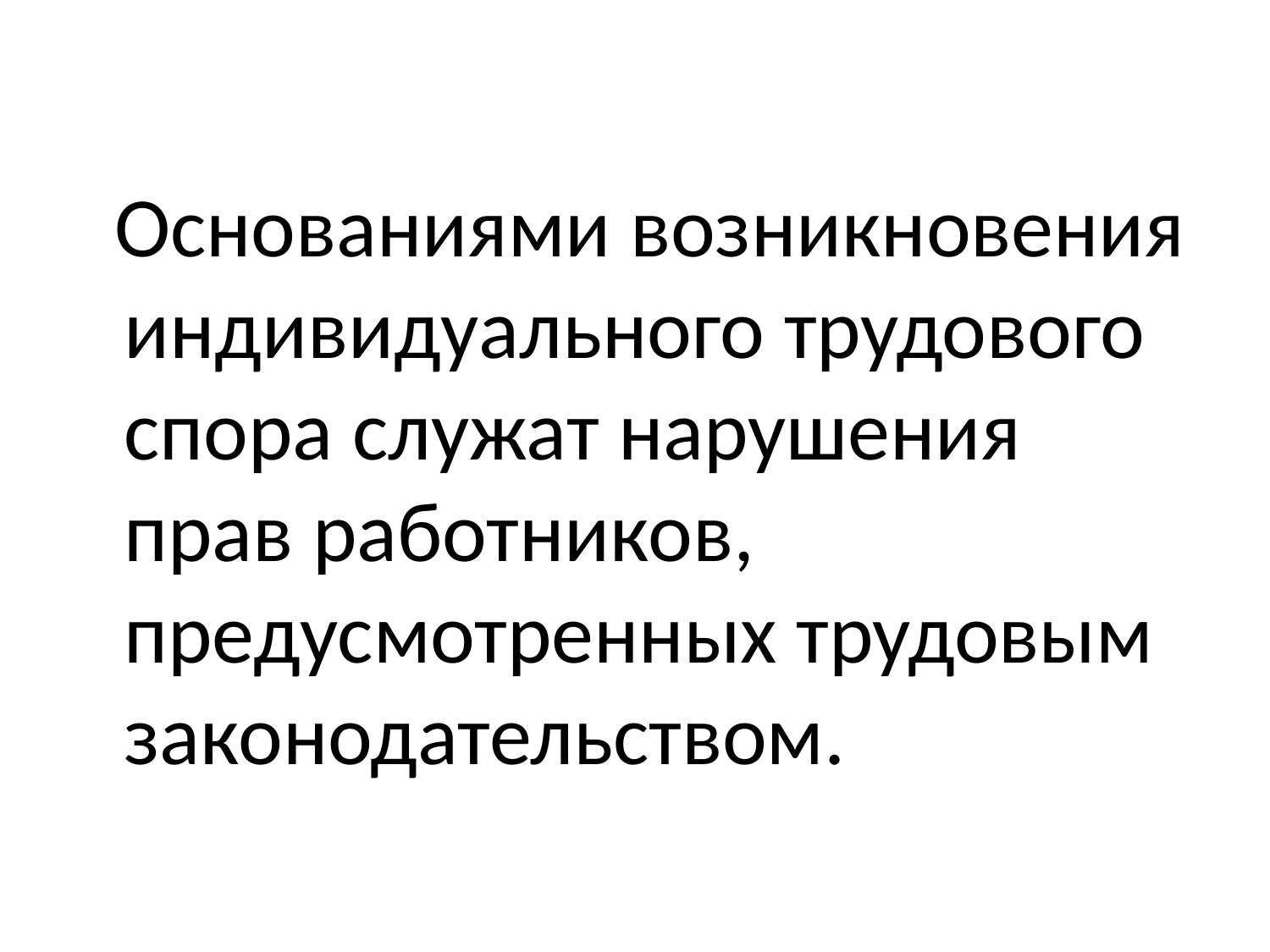

#
   Основаниями возникновения индивидуального трудового спора служат нарушения прав работников, предусмотренных трудовым законодательством.